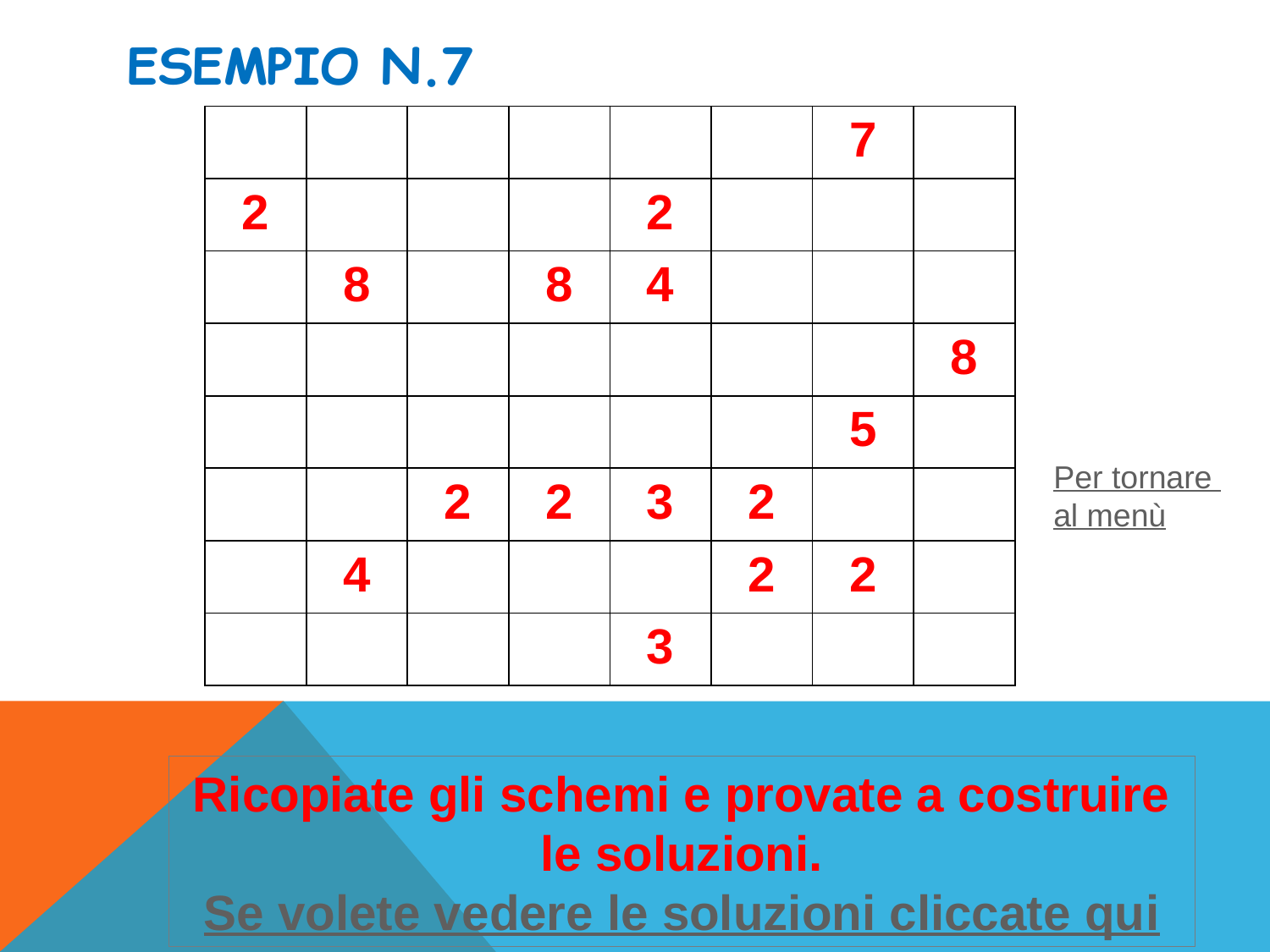

# Esempio n.7
|  |  |  |  |  |  | 7 |  |
| --- | --- | --- | --- | --- | --- | --- | --- |
| 2 |  |  |  | 2 |  |  |  |
|  | 8 |  | 8 | 4 |  |  |  |
|  |  |  |  |  |  |  | 8 |
|  |  |  |  |  |  | 5 |  |
|  |  | 2 | 2 | 3 | 2 |  |  |
|  | 4 |  |  |  | 2 | 2 |  |
|  |  |  |  | 3 |  |  |  |
Per tornare
al menù
Ricopiate gli schemi e provate a costruire le soluzioni.
Se volete vedere le soluzioni cliccate qui